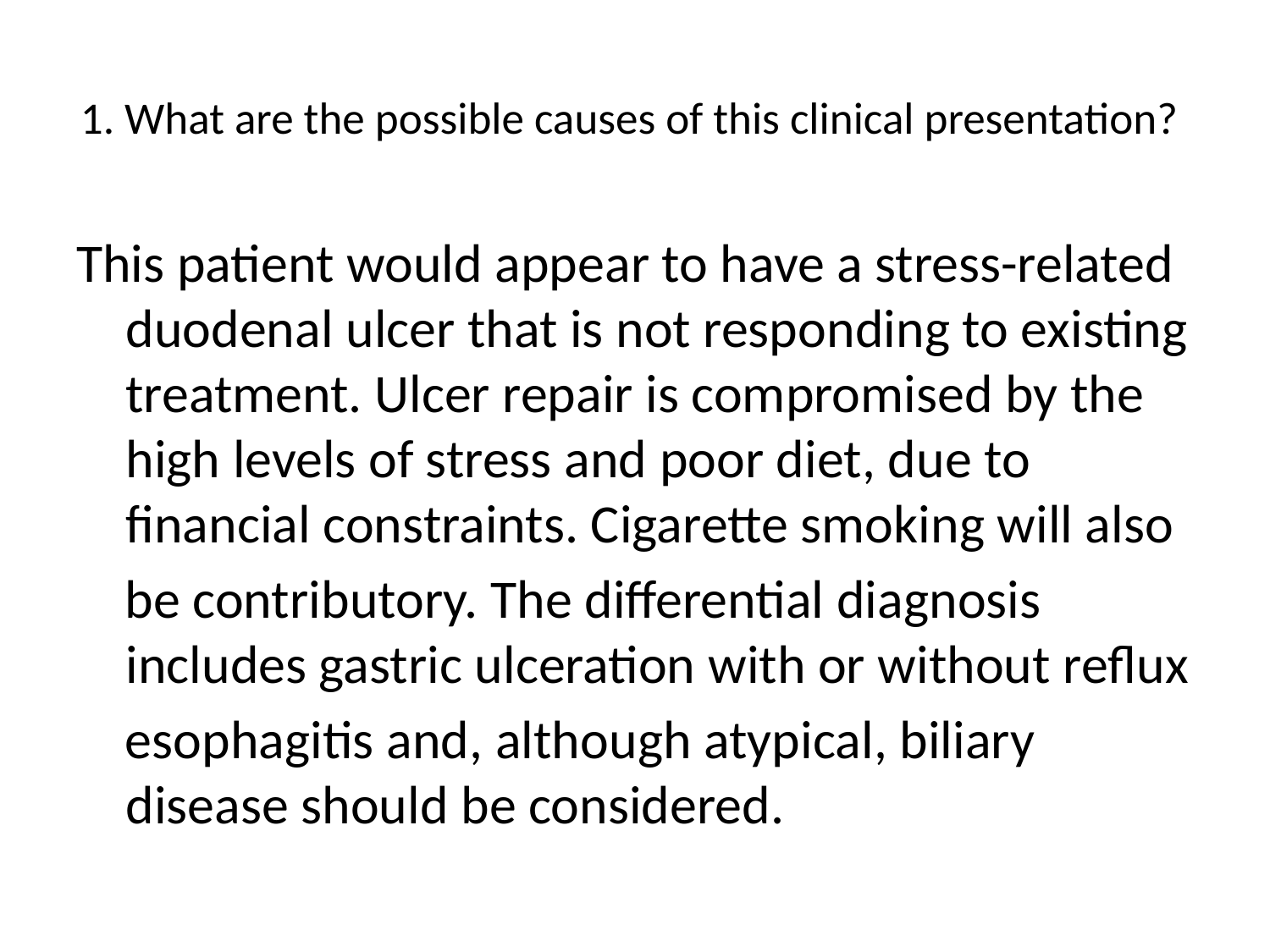

# 1. What are the possible causes of this clinical presentation?
This patient would appear to have a stress-related duodenal ulcer that is not responding to existing treatment. Ulcer repair is compromised by the high levels of stress and poor diet, due to financial constraints. Cigarette smoking will also
    be contributory. The differential diagnosis includes gastric ulceration with or without reflux
    esophagitis and, although atypical, biliary disease should be considered.